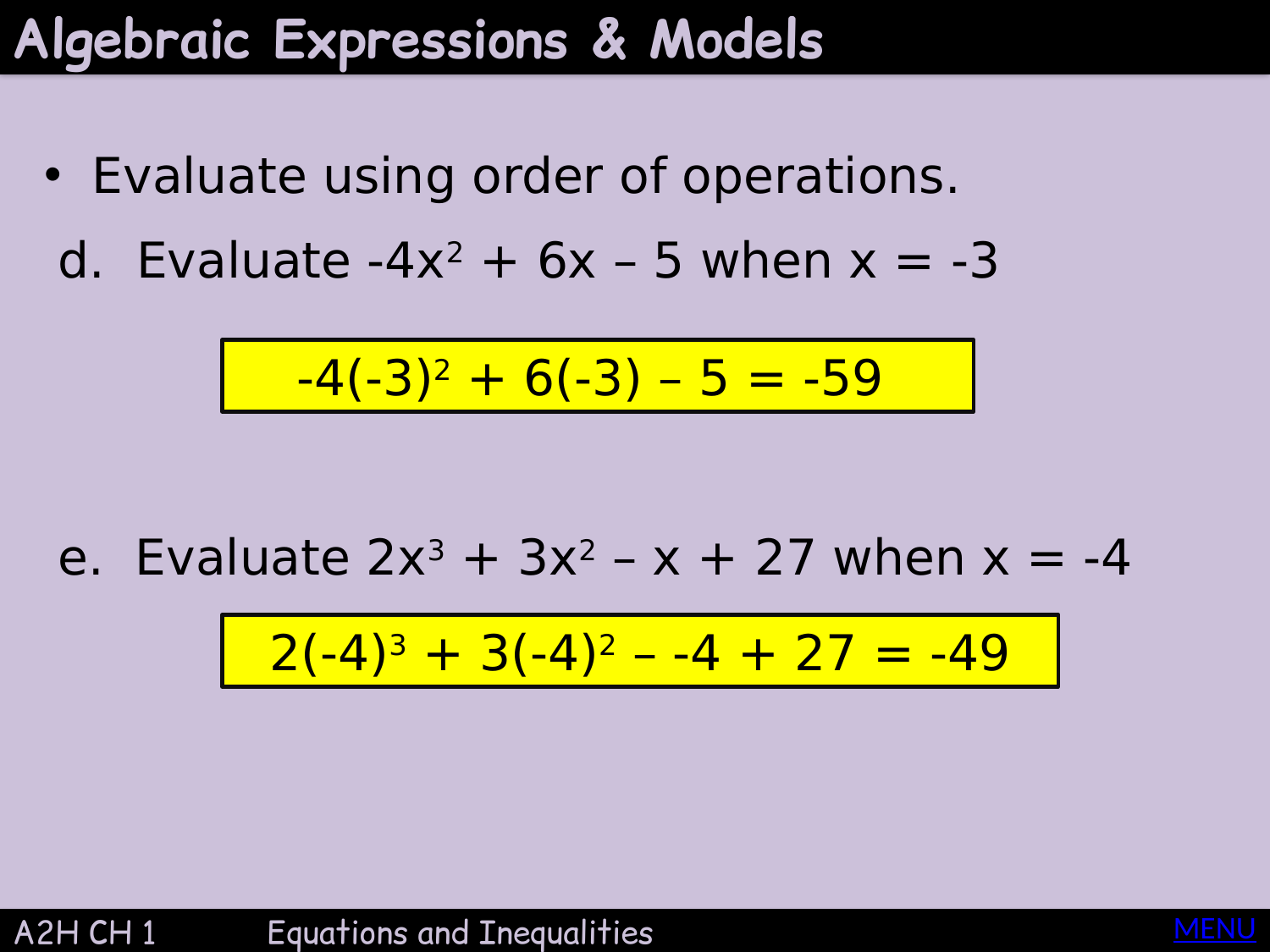

Algebraic Expressions & Models
Evaluate using order of operations.
d.  Evaluate -4x2 + 6x – 5 when x = -3
-4(-3)2 + 6(-3) – 5 = -59
e.  Evaluate 2x3 + 3x2 – x + 27 when x = -4
2(-4)3 + 3(-4)2 – -4 + 27 = -49
MENU
A2H CH 1 	Equations and Inequalities